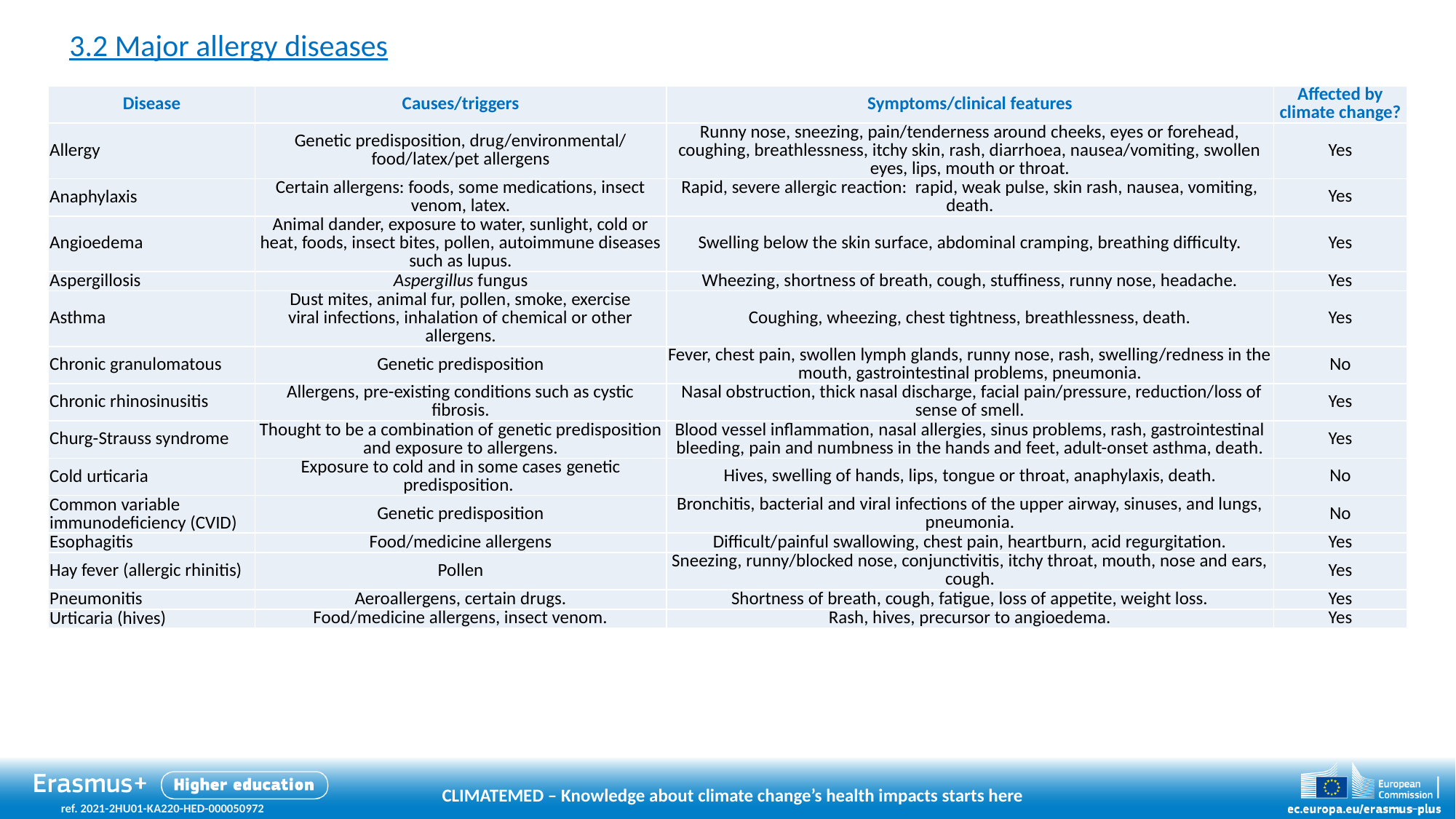

3.2 Major allergy diseases
| Disease | Causes/triggers | Symptoms/clinical features | Affected by climate change? |
| --- | --- | --- | --- |
| Allergy | Genetic predisposition, drug/environmental/ food/latex/pet allergens | Runny nose, sneezing, pain/tenderness around cheeks, eyes or forehead, coughing, breathlessness, itchy skin, rash, diarrhoea, nausea/vomiting, swollen eyes, lips, mouth or throat. | Yes |
| Anaphylaxis | Certain allergens: foods, some medications, insect venom, latex. | Rapid, severe allergic reaction: rapid, weak pulse, skin rash, nausea, vomiting, death. | Yes |
| Angioedema | Animal dander, exposure to water, sunlight, cold or heat, foods, insect bites, pollen, autoimmune diseases such as lupus. | Swelling below the skin surface, abdominal cramping, breathing difficulty. | Yes |
| Aspergillosis | Aspergillus fungus | Wheezing, shortness of breath, cough, stuffiness, runny nose, headache. | Yes |
| Asthma | Dust mites, animal fur, pollen, smoke, exercise viral infections, inhalation of chemical or other allergens. | Coughing, wheezing, chest tightness, breathlessness, death. | Yes |
| Chronic granulomatous | Genetic predisposition | Fever, chest pain, swollen lymph glands, runny nose, rash, swelling/redness in the mouth, gastrointestinal problems, pneumonia. | No |
| Chronic rhinosinusitis | Allergens, pre-existing conditions such as cystic fibrosis. | Nasal obstruction, thick nasal discharge, facial pain/pressure, reduction/loss of sense of smell. | Yes |
| Churg-Strauss syndrome | Thought to be a combination of genetic predisposition and exposure to allergens. | Blood vessel inflammation, nasal allergies, sinus problems, rash, gastrointestinal bleeding, pain and numbness in the hands and feet, adult-onset asthma, death. | Yes |
| Cold urticaria | Exposure to cold and in some cases genetic predisposition. | Hives, swelling of hands, lips, tongue or throat, anaphylaxis, death. | No |
| Common variable immunodeficiency (CVID) | Genetic predisposition | Bronchitis, bacterial and viral infections of the upper airway, sinuses, and lungs, pneumonia. | No |
| Esophagitis | Food/medicine allergens | Difficult/painful swallowing, chest pain, heartburn, acid regurgitation. | Yes |
| Hay fever (allergic rhinitis) | Pollen | Sneezing, runny/blocked nose, conjunctivitis, itchy throat, mouth, nose and ears, cough. | Yes |
| Pneumonitis | Aeroallergens, certain drugs. | Shortness of breath, cough, fatigue, loss of appetite, weight loss. | Yes |
| Urticaria (hives) | Food/medicine allergens, insect venom. | Rash, hives, precursor to angioedema. | Yes |